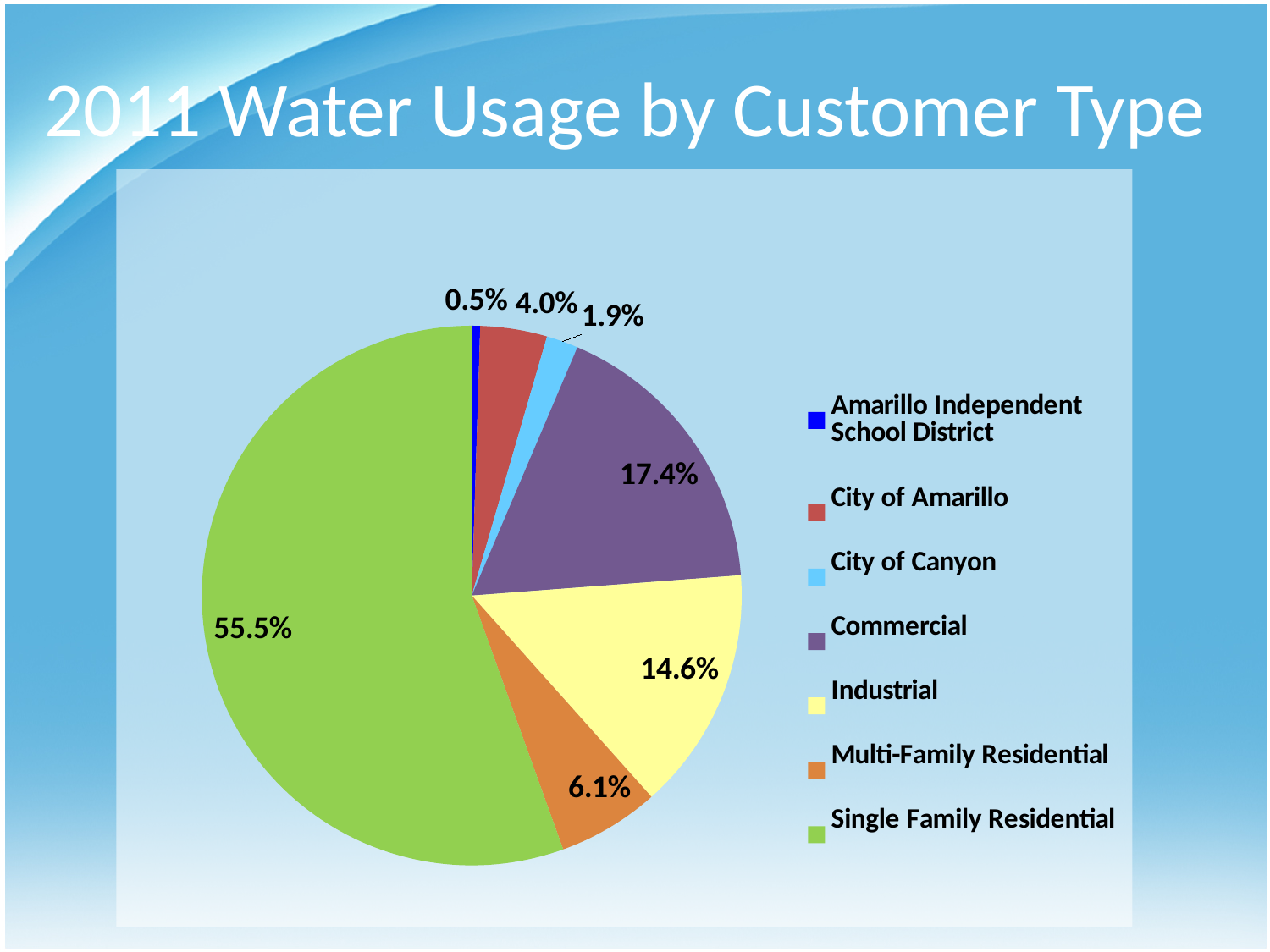

2011 Water Usage by Customer Type

### Chart

| Category |  |
|---|---|
| Amarillo Independent School District | 0.005000000000000002 |
| City of Amarillo | 0.040000000000000015 |
| City of Canyon | 0.019000000000000006 |
| Commercial | 0.17400000000000004 |
| Industrial | 0.14600000000000005 |
| Multi-Family Residential | 0.06100000000000001 |
| Single Family Residential | 0.555 |